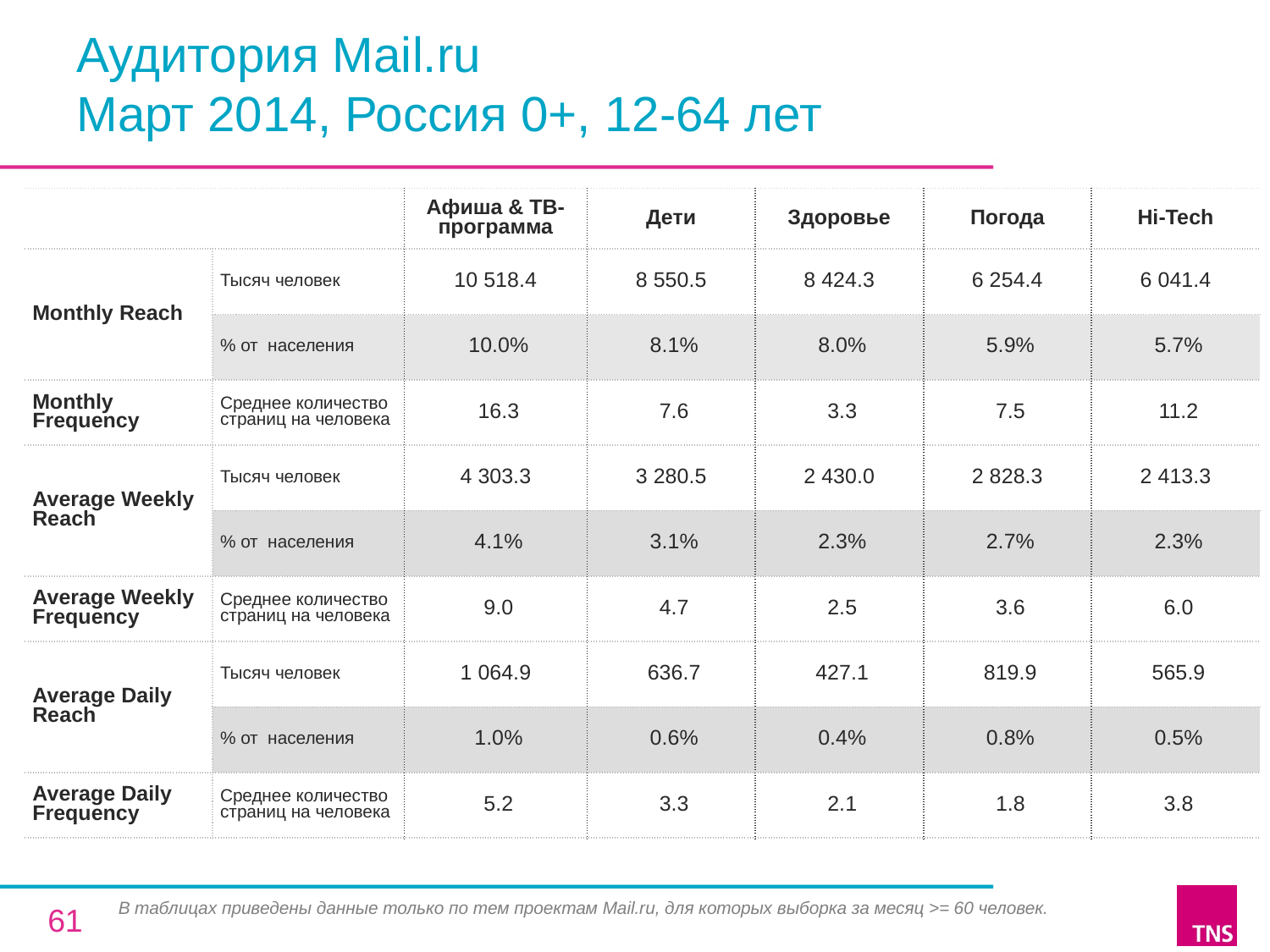

# Аудитория Mail.ru Март 2014, Россия 0+, 12-64 лет
|  |  | Афиша & ТВ-программа | Дети | Здоровье | Погода | Hi-Tech |
| --- | --- | --- | --- | --- | --- | --- |
| Monthly Reach | Тысяч человек | 10 518.4 | 8 550.5 | 8 424.3 | 6 254.4 | 6 041.4 |
|  | % от населения | 10.0% | 8.1% | 8.0% | 5.9% | 5.7% |
| Monthly Frequency | Среднее количество страниц на человека | 16.3 | 7.6 | 3.3 | 7.5 | 11.2 |
| Average Weekly Reach | Тысяч человек | 4 303.3 | 3 280.5 | 2 430.0 | 2 828.3 | 2 413.3 |
|  | % от населения | 4.1% | 3.1% | 2.3% | 2.7% | 2.3% |
| Average Weekly Frequency | Среднее количество страниц на человека | 9.0 | 4.7 | 2.5 | 3.6 | 6.0 |
| Average Daily Reach | Тысяч человек | 1 064.9 | 636.7 | 427.1 | 819.9 | 565.9 |
|  | % от населения | 1.0% | 0.6% | 0.4% | 0.8% | 0.5% |
| Average Daily Frequency | Среднее количество страниц на человека | 5.2 | 3.3 | 2.1 | 1.8 | 3.8 |
В таблицах приведены данные только по тем проектам Mail.ru, для которых выборка за месяц >= 60 человек.
61